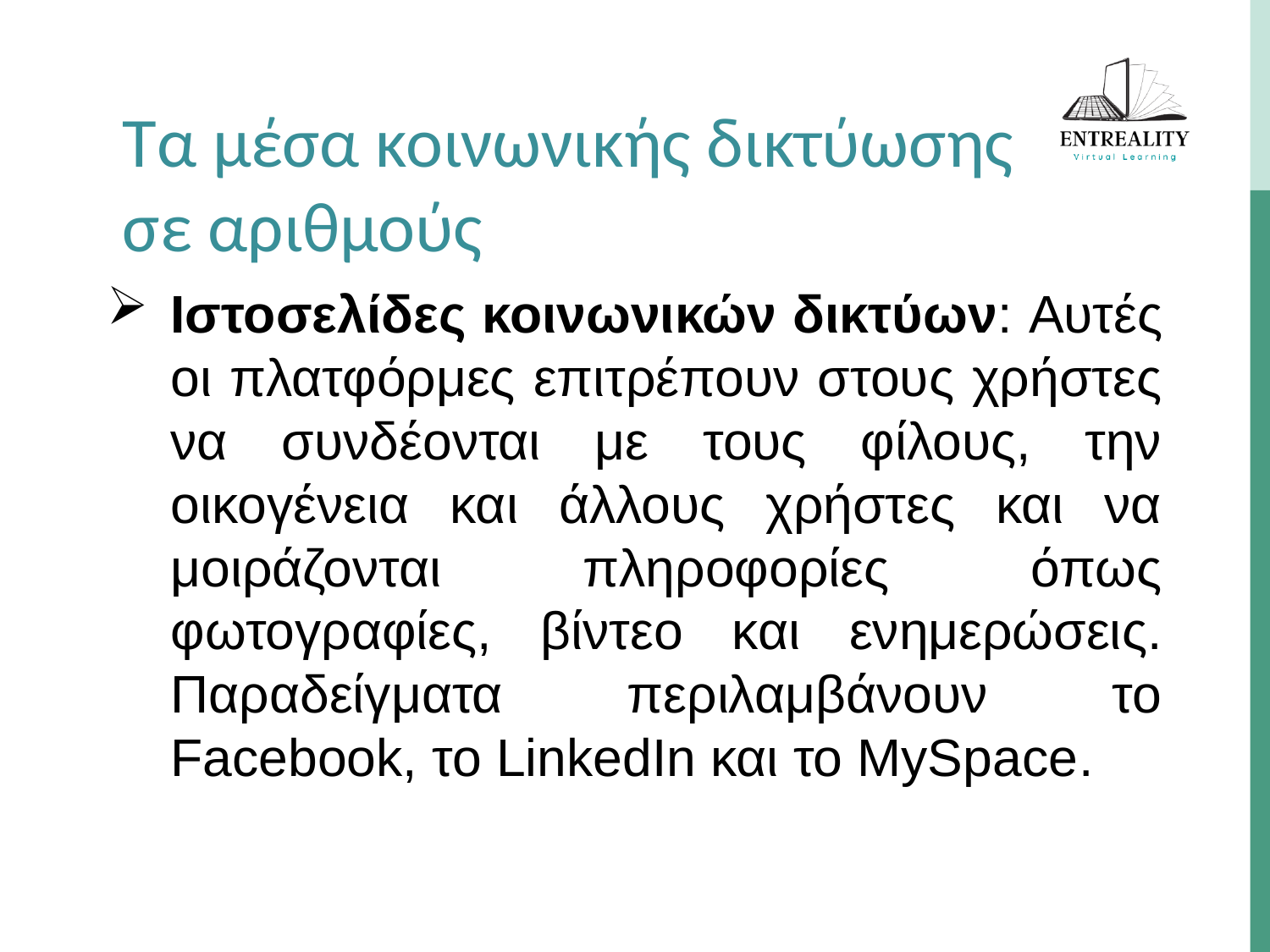

Τα μέσα κοινωνικής δικτύωσης σε αριθμούς
Ιστοσελίδες κοινωνικών δικτύων: Αυτές οι πλατφόρμες επιτρέπουν στους χρήστες να συνδέονται με τους φίλους, την οικογένεια και άλλους χρήστες και να μοιράζονται πληροφορίες όπως φωτογραφίες, βίντεο και ενημερώσεις. Παραδείγματα περιλαμβάνουν το Facebook, το LinkedIn και το MySpace.